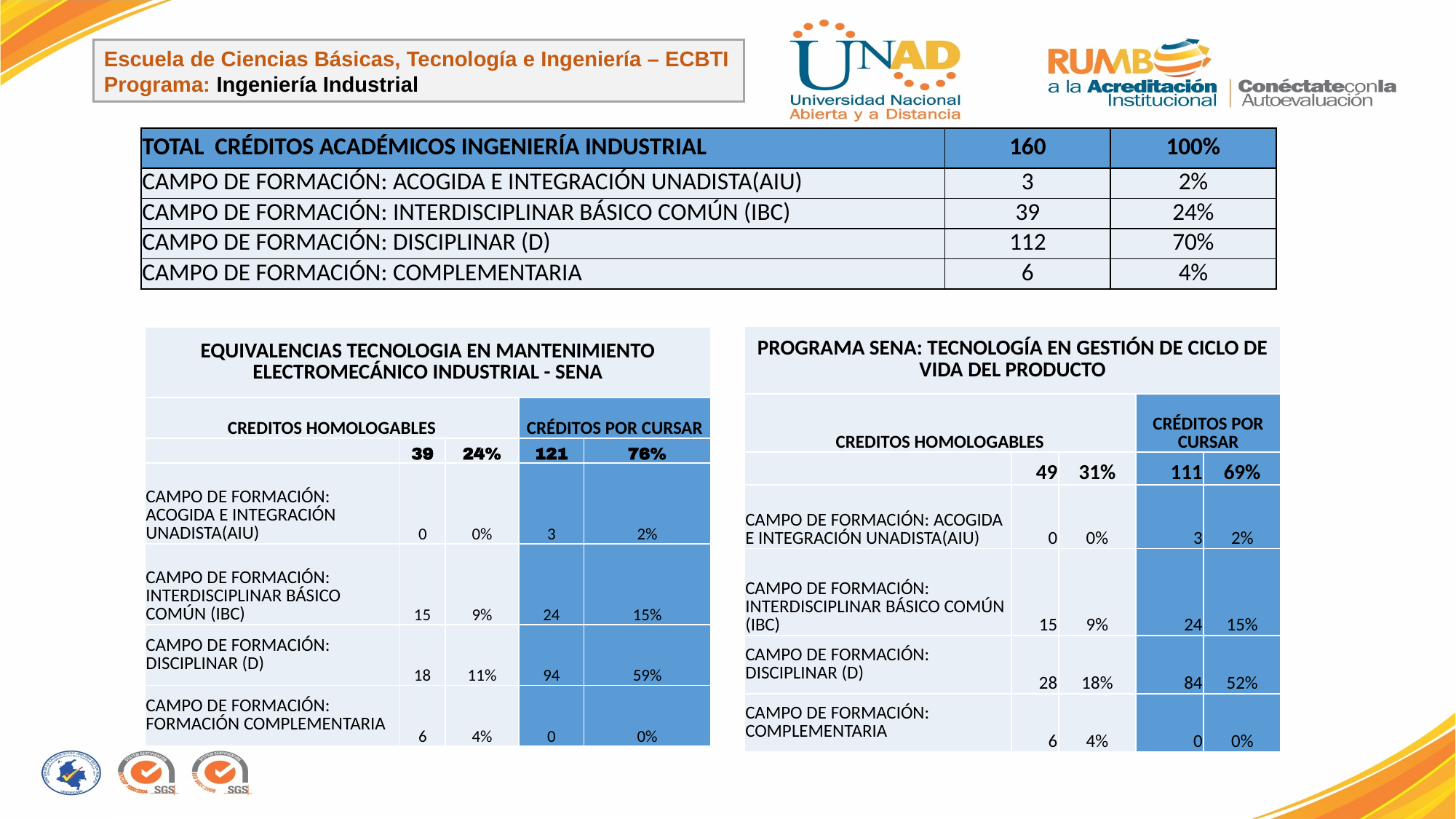

Escuela de Ciencias Básicas, Tecnología e Ingeniería – ECBTI
Programa: Ingeniería Industrial
| TOTAL CRÉDITOS ACADÉMICOS INGENIERÍA INDUSTRIAL | 160 | 100% |
| --- | --- | --- |
| CAMPO DE FORMACIÓN: ACOGIDA E INTEGRACIÓN UNADISTA(AIU) | 3 | 2% |
| CAMPO DE FORMACIÓN: INTERDISCIPLINAR BÁSICO COMÚN (IBC) | 39 | 24% |
| CAMPO DE FORMACIÓN: DISCIPLINAR (D) | 112 | 70% |
| CAMPO DE FORMACIÓN: COMPLEMENTARIA | 6 | 4% |
| PROGRAMA SENA: TECNOLOGÍA EN GESTIÓN DE CICLO DE VIDA DEL PRODUCTO |  |  |  |  |
| --- | --- | --- | --- | --- |
| CREDITOS HOMOLOGABLES |  |  | CRÉDITOS POR CURSAR |  |
|  | 49 | 31% | 111 | 69% |
| CAMPO DE FORMACIÓN: ACOGIDA E INTEGRACIÓN UNADISTA(AIU) | 0 | 0% | 3 | 2% |
| CAMPO DE FORMACIÓN: INTERDISCIPLINAR BÁSICO COMÚN (IBC) | 15 | 9% | 24 | 15% |
| CAMPO DE FORMACIÓN: DISCIPLINAR (D) | 28 | 18% | 84 | 52% |
| CAMPO DE FORMACIÓN: COMPLEMENTARIA | 6 | 4% | 0 | 0% |
| EQUIVALENCIAS TECNOLOGIA EN MANTENIMIENTO ELECTROMECÁNICO INDUSTRIAL - SENA |  |  |  |  |
| --- | --- | --- | --- | --- |
| CREDITOS HOMOLOGABLES |  |  | CRÉDITOS POR CURSAR |  |
|  | 39 | 24% | 121 | 76% |
| CAMPO DE FORMACIÓN: ACOGIDA E INTEGRACIÓN UNADISTA(AIU) | 0 | 0% | 3 | 2% |
| CAMPO DE FORMACIÓN: INTERDISCIPLINAR BÁSICO COMÚN (IBC) | 15 | 9% | 24 | 15% |
| CAMPO DE FORMACIÓN: DISCIPLINAR (D) | 18 | 11% | 94 | 59% |
| CAMPO DE FORMACIÓN: FORMACIÓN COMPLEMENTARIA | 6 | 4% | 0 | 0% |